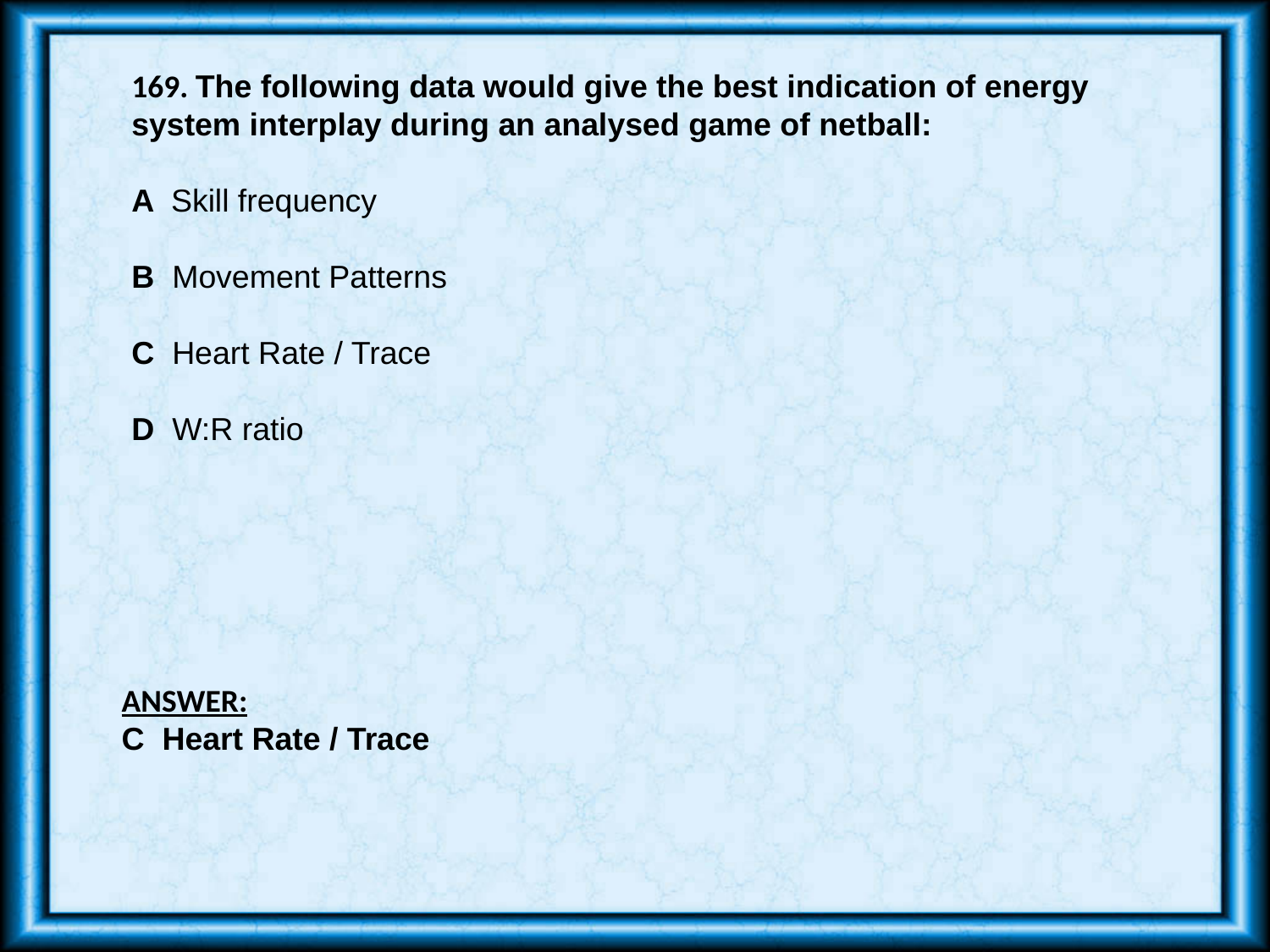

169. The following data would give the best indication of energy system interplay during an analysed game of netball:

A  Skill frequency

B  Movement Patterns

C  Heart Rate / Trace

D  W:R ratio

ANSWER:
C  Heart Rate / Trace